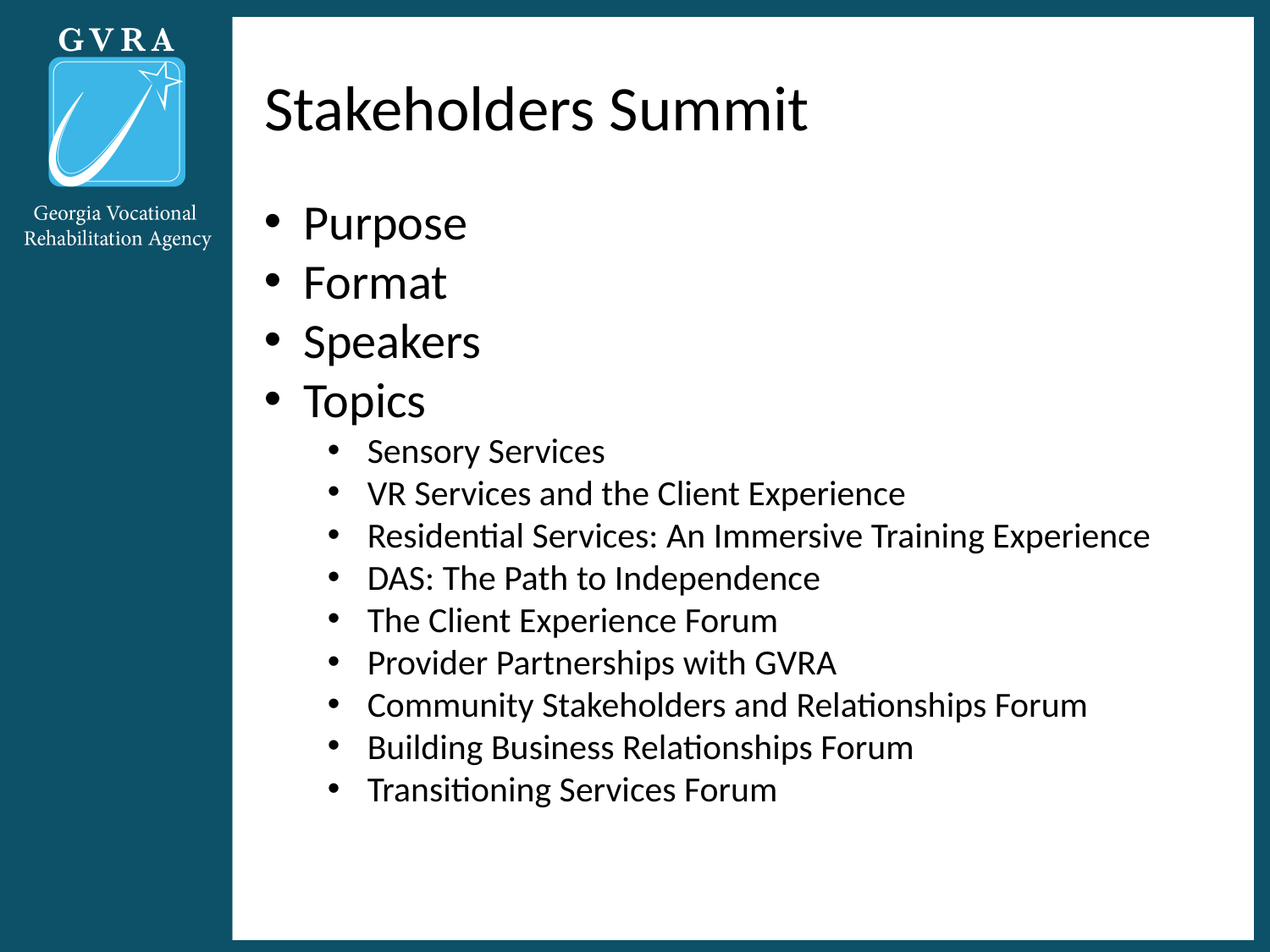

Stakeholders Summit
Purpose
Format
Speakers
Topics
Sensory Services
VR Services and the Client Experience
Residential Services: An Immersive Training Experience
DAS: The Path to Independence
The Client Experience Forum
Provider Partnerships with GVRA
Community Stakeholders and Relationships Forum
Building Business Relationships Forum
Transitioning Services Forum
#